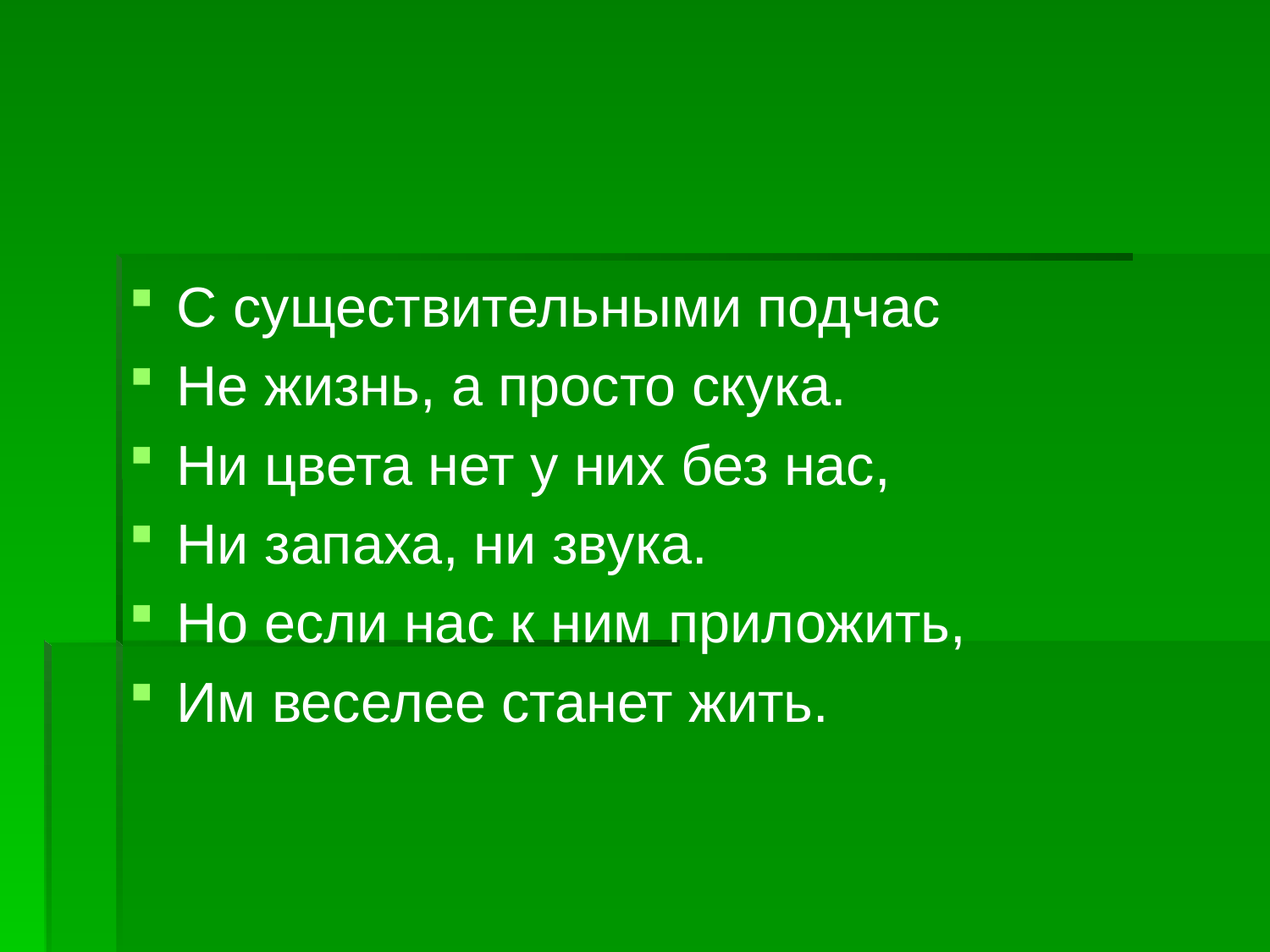

#
С существительными подчас
Не жизнь, а просто скука.
Ни цвета нет у них без нас,
Ни запаха, ни звука.
Но если нас к ним приложить,
Им веселее станет жить.